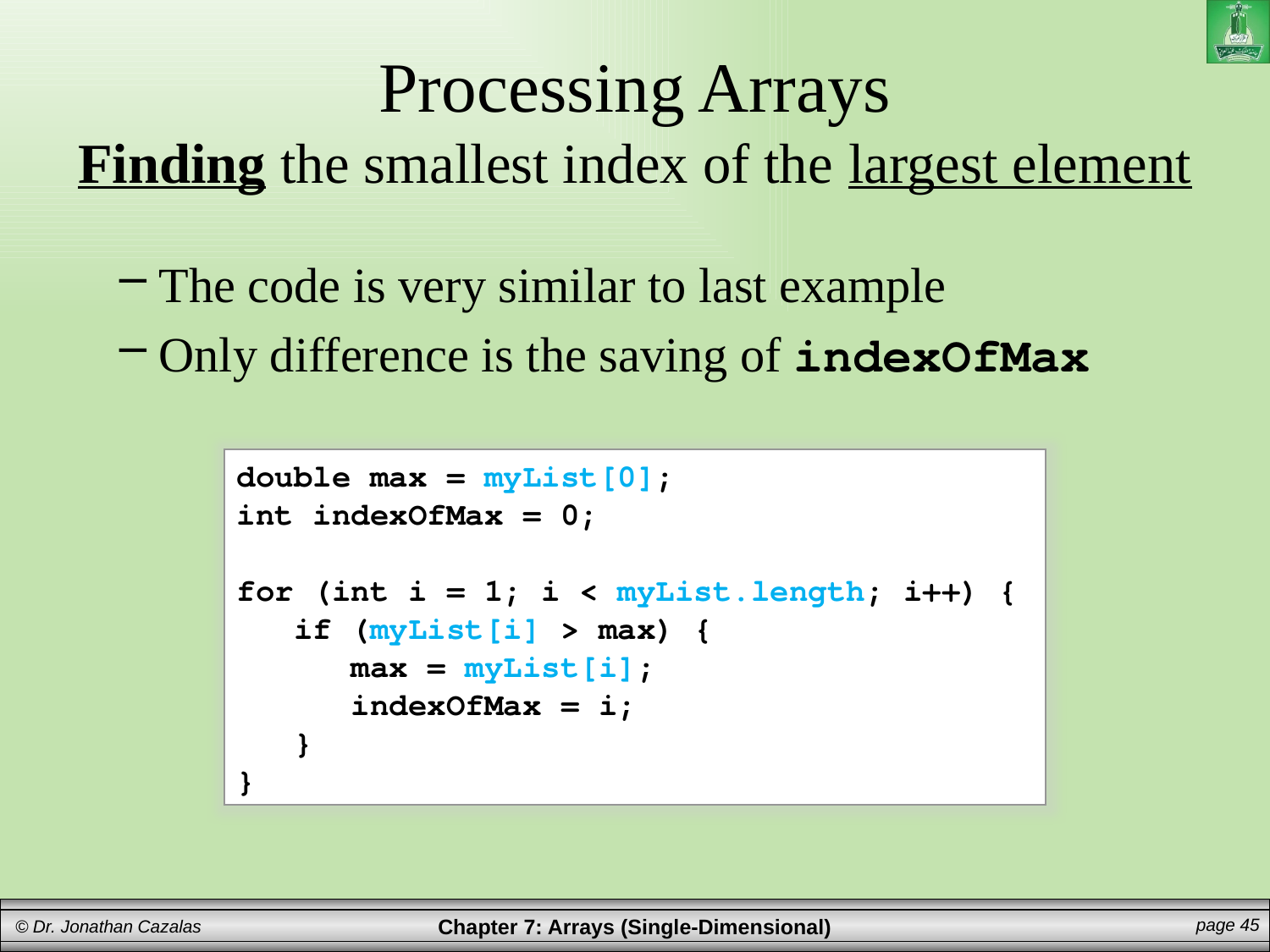

# Processing Arrays Finding the smallest index of the largest element
The code is very similar to last example
Only difference is the saving of indexOfMax
double max = myList[0];
int indexOfMax = 0;

for (int i = 1; i < myList.length; i++) {
   if (myList[i] > max) {
      max = myList[i];
      indexOfMax = i;
   }
}